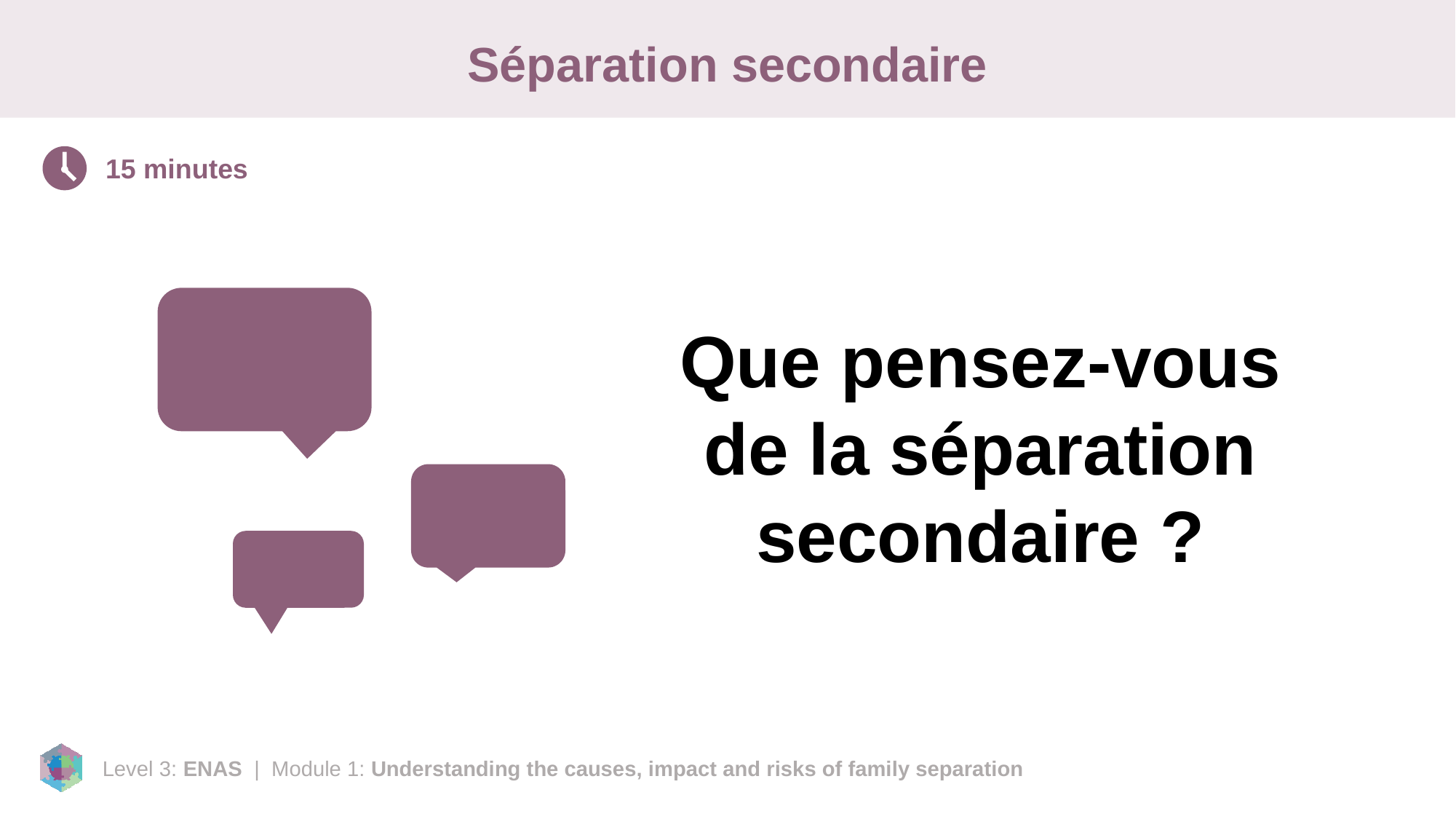

# Séparation secondaire
15 minutes

Que pensez-vous de la séparation secondaire ?